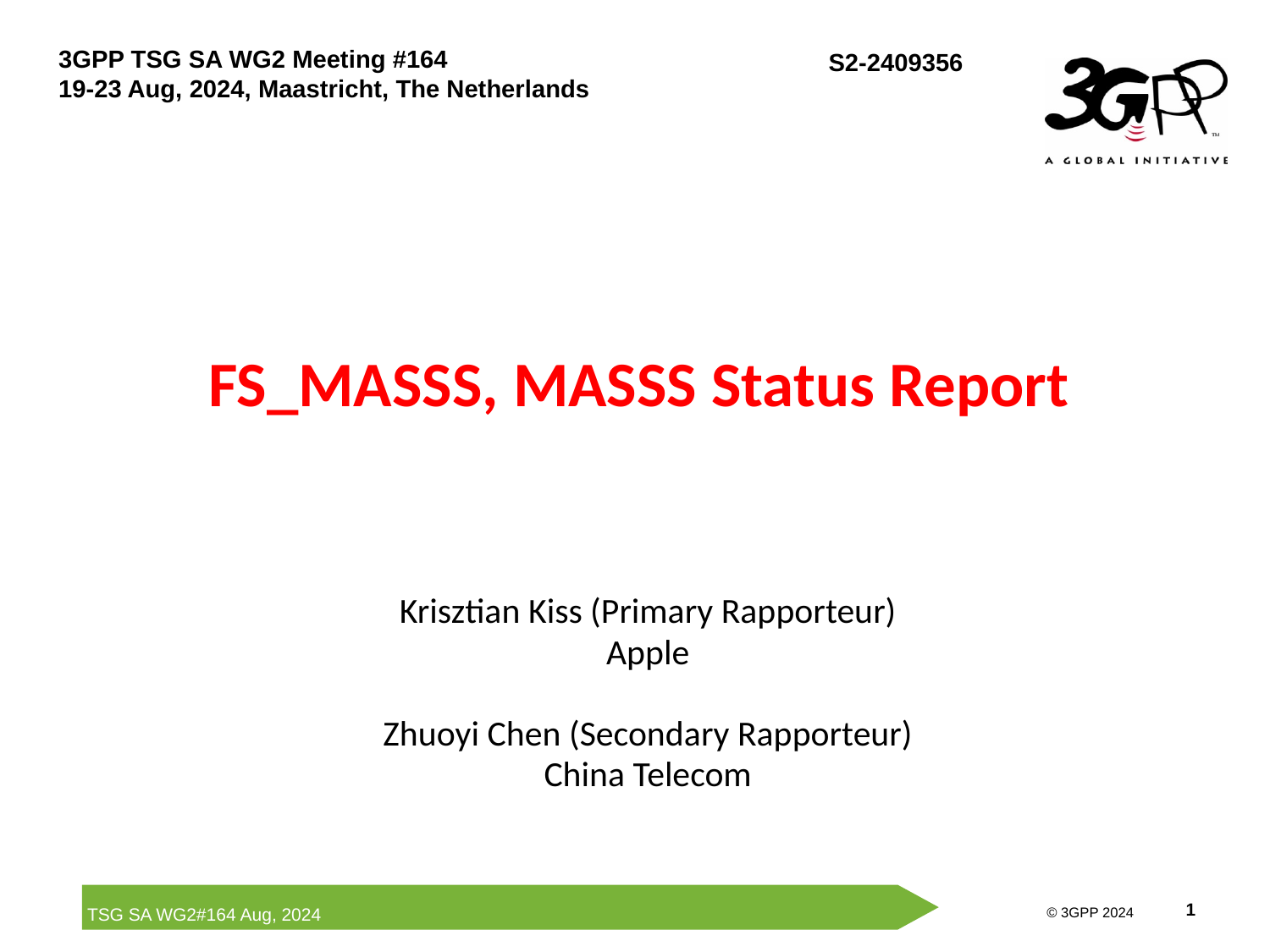

# FS_MASSS, MASSS Status Report
Krisztian Kiss (Primary Rapporteur)
Apple

Zhuoyi Chen (Secondary Rapporteur)
China Telecom